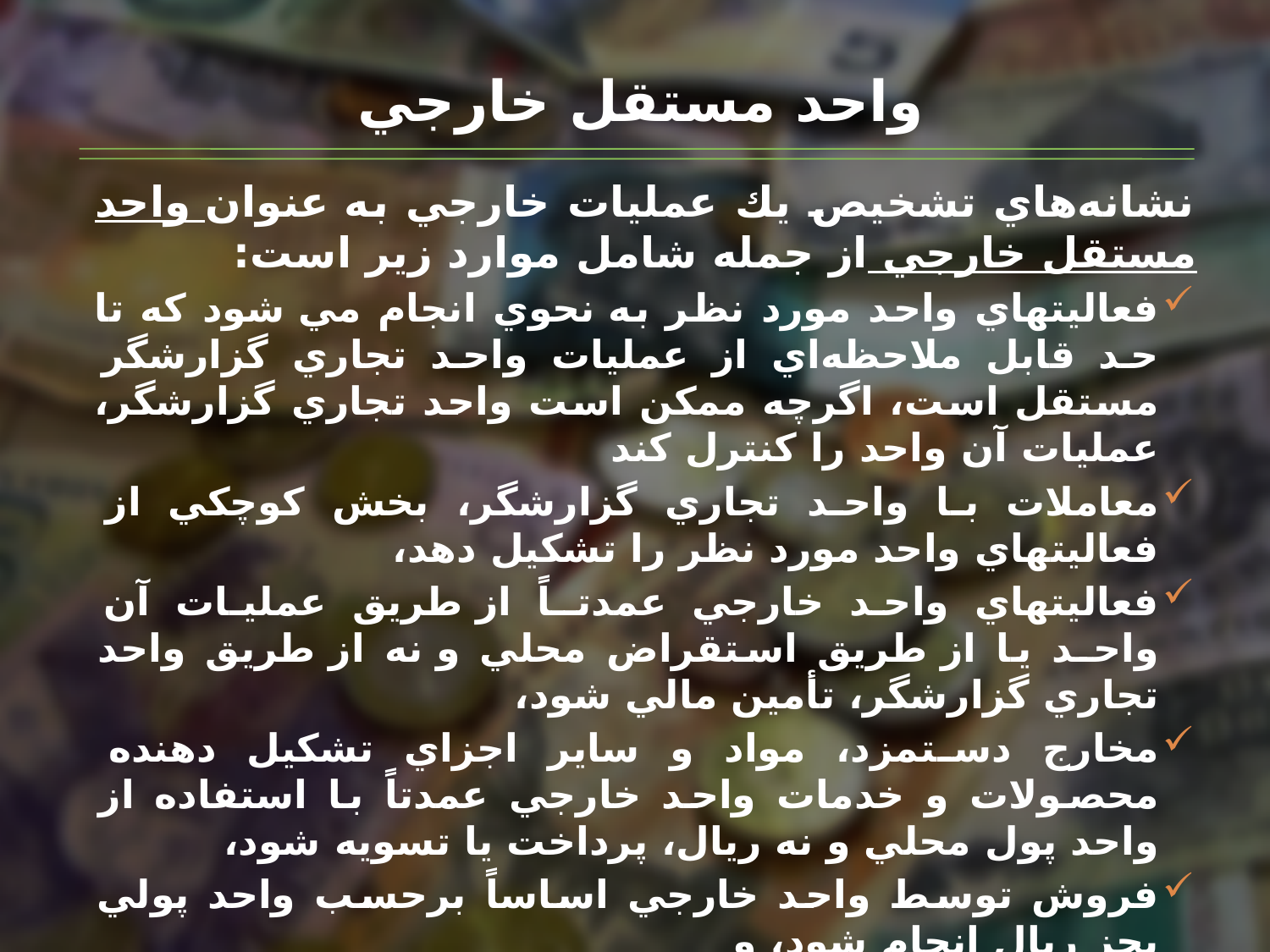

# واحد مستقل‌ خارجي
نشانه‌هاي‌ تشخيص‌ يك‌ عمليات‌ خارجي‌ به عنوان‌ واحد مستقل‌ خارجي‌ از جمله‌ شامل‌ موارد زير است‌:
فعاليتهاي‌ واحد مورد نظر به نحوي‌ انجام‌ مي‌ شود كه‌ تا حد قابل‌ ملاحظه‌اي‌ از عمليات‌ واحد تجاري‌ گزارشگر مستقل‌ است‌، اگرچه‌ ممكن‌ است‌ واحد تجاري‌ گزارشگر، عمليات‌ آن‌ واحد را كنترل‌ كند
معاملات‌ با واحد تجاري‌ گزارشگر، بخش‌ كوچكي‌ از فعاليتهاي‌ واحد مورد نظر را تشكيل‌ دهد،
فعاليتهاي‌ واحد خارجي‌ عمدتـاً از طريق‌ عمليـات‌ آن‌ واحـد يا از طريق‌ استقراض‌ محلي‌ و نه‌ از طريق‌ واحد تجاري‌ گزارشگر، تأمين‌ مالي‌ شود،
مخارج‌ دستمزد، مواد و ساير اجزاي‌ تشكيل‌ دهنده‌ محصولات‌ و خدمات‌ واحد خارجي‌ عمدتاً با استفاده‌ از واحد پول‌ محلي‌ و نه‌ ريال‌، پرداخت‌ يا تسويه‌ شود،
فروش‌ توسط‌ واحد خارجي‌ اساساً برحسب‌ واحد پولي‌ بجز ريال‌ انجام‌ شود، و
جريانهاي‌ نقدي‌ واحد تجاري‌ گزارشگر از فعاليتهاي‌ روزمره‌ واحد خارجي‌ مجزا باشد و به طور مستقيم‌ تحت‌ تأثير فعاليتهاي‌ واحد خارجي‌ قرار نگيرد.